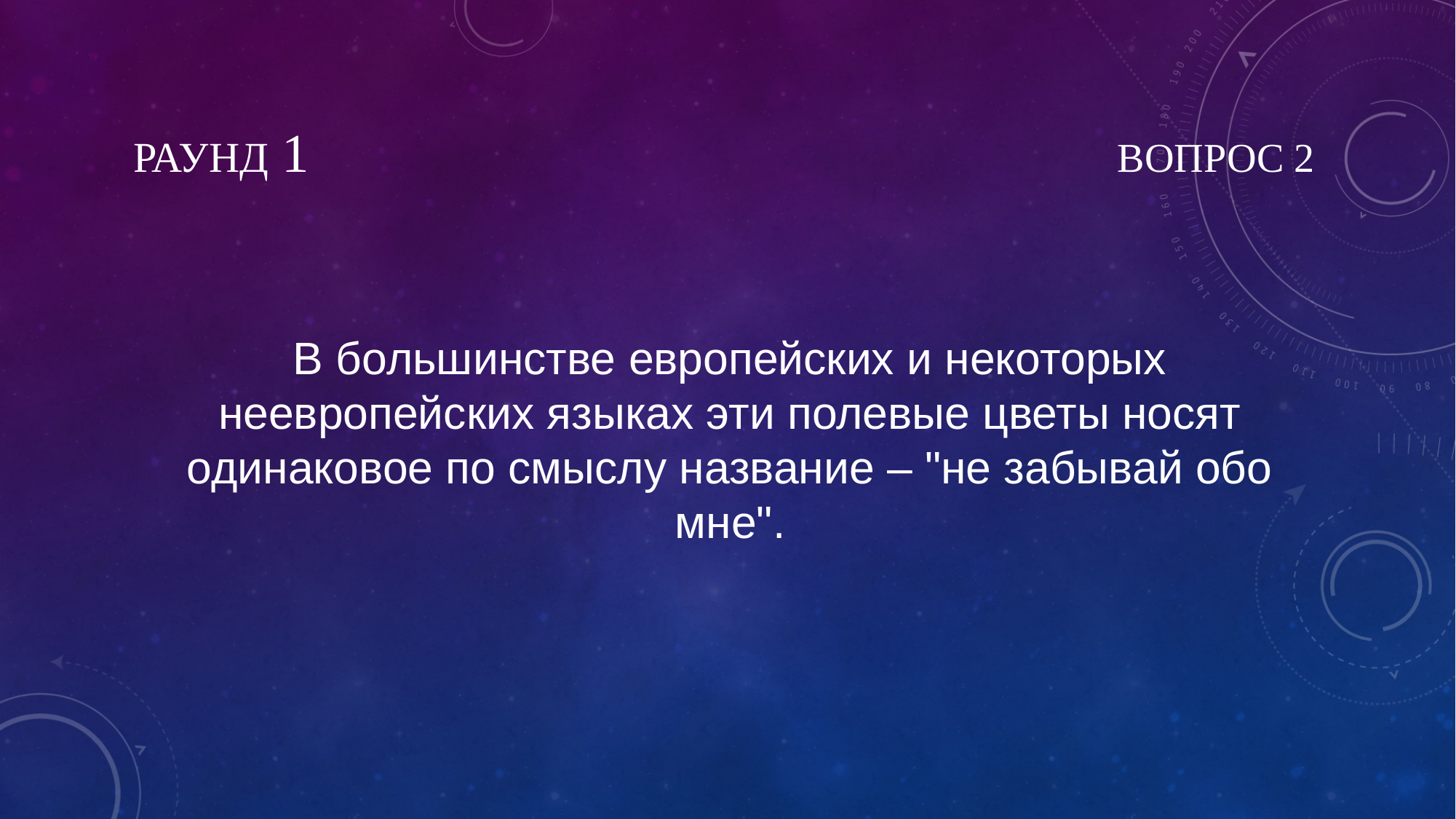

# Раунд 1                                                                 Вопрос 2
В большинстве европейских и некоторых неевропейских языках эти полевые цветы носят одинаковое по смыслу название – "не забывай обо мне".